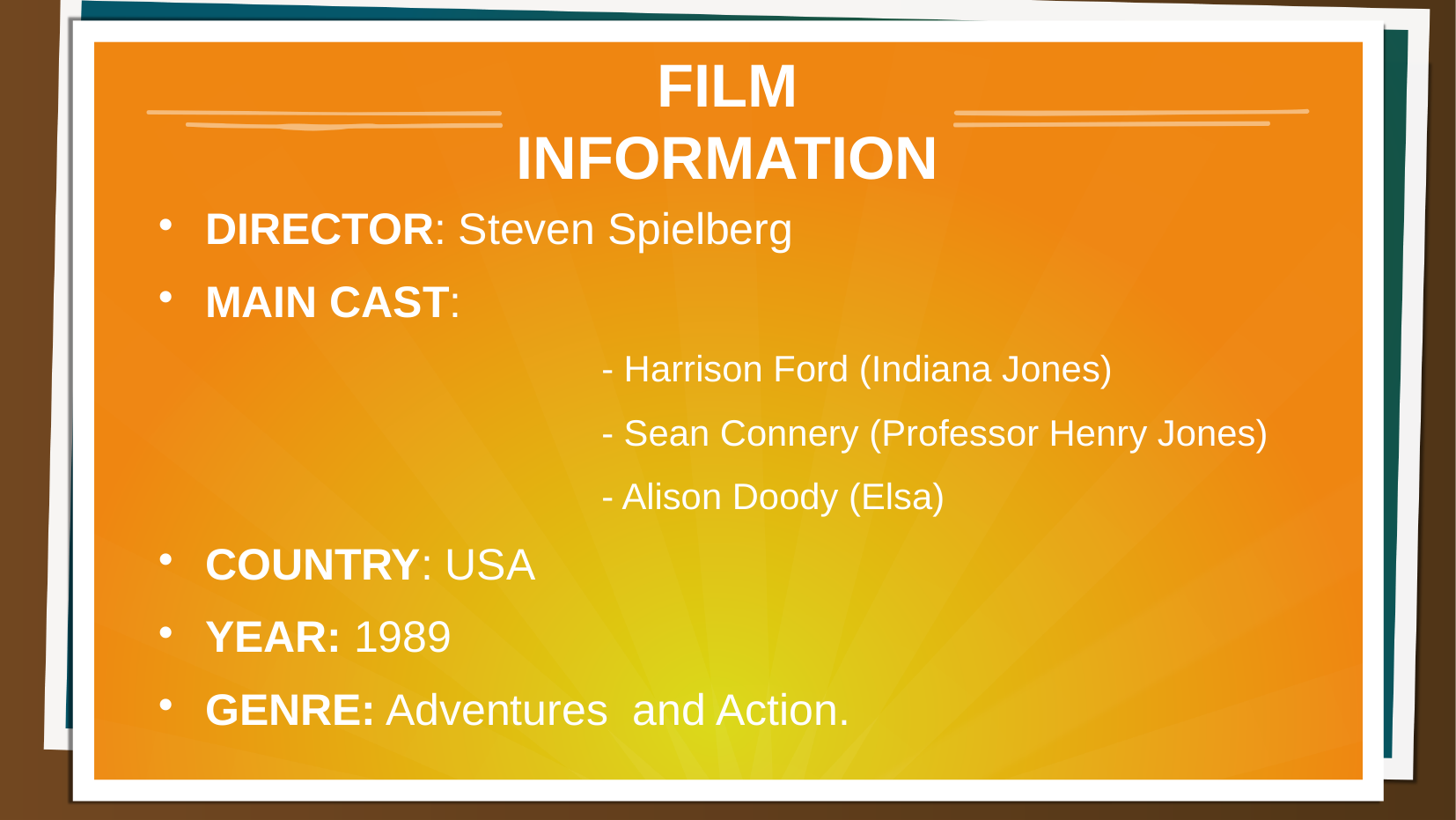

FILM INFORMATION
DIRECTOR: Steven Spielberg
MAIN CAST:
				- Harrison Ford (Indiana Jones)
				- Sean Connery (Professor Henry Jones)
				- Alison Doody (Elsa)
COUNTRY: USA
YEAR: 1989
GENRE: Adventures  and Action.